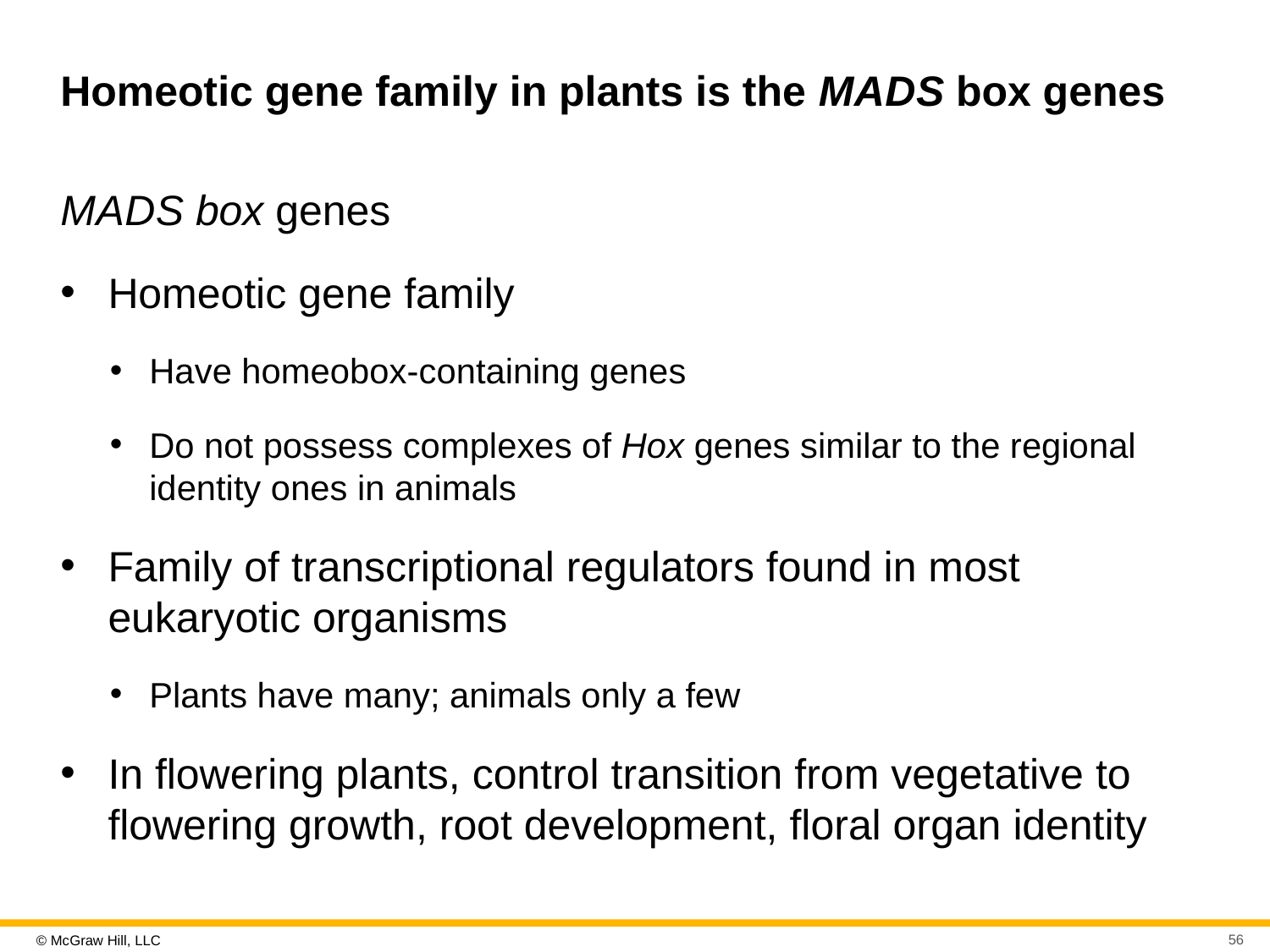

# Homeotic gene family in plants is the M A D S box genes
M A D S box genes
Homeotic gene family
Have homeobox-containing genes
Do not possess complexes of Hox genes similar to the regional identity ones in animals
Family of transcriptional regulators found in most eukaryotic organisms
Plants have many; animals only a few
In flowering plants, control transition from vegetative to flowering growth, root development, floral organ identity
56